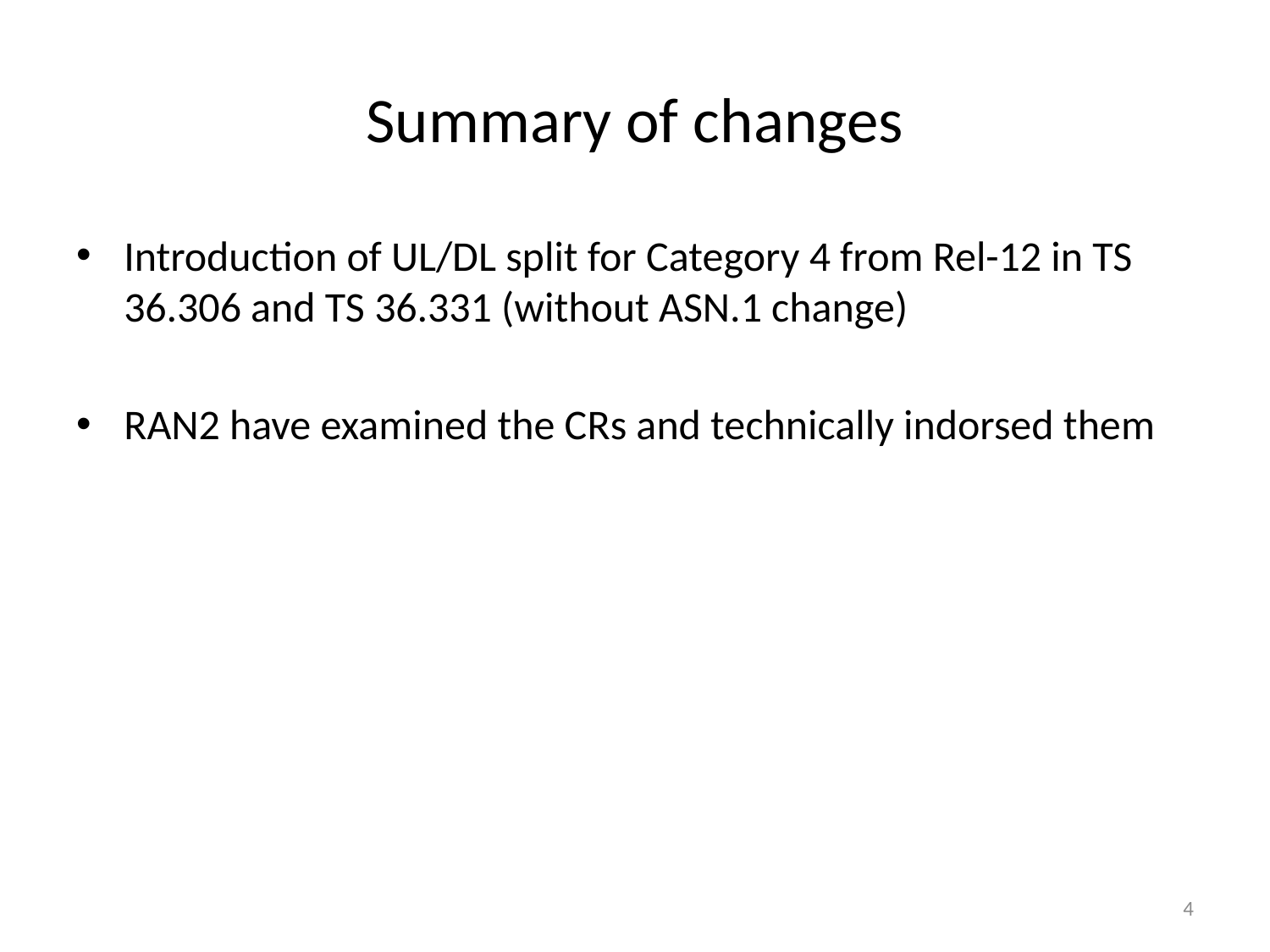

# Summary of changes
Introduction of UL/DL split for Category 4 from Rel-12 in TS 36.306 and TS 36.331 (without ASN.1 change)

RAN2 have examined the CRs and technically indorsed them

4